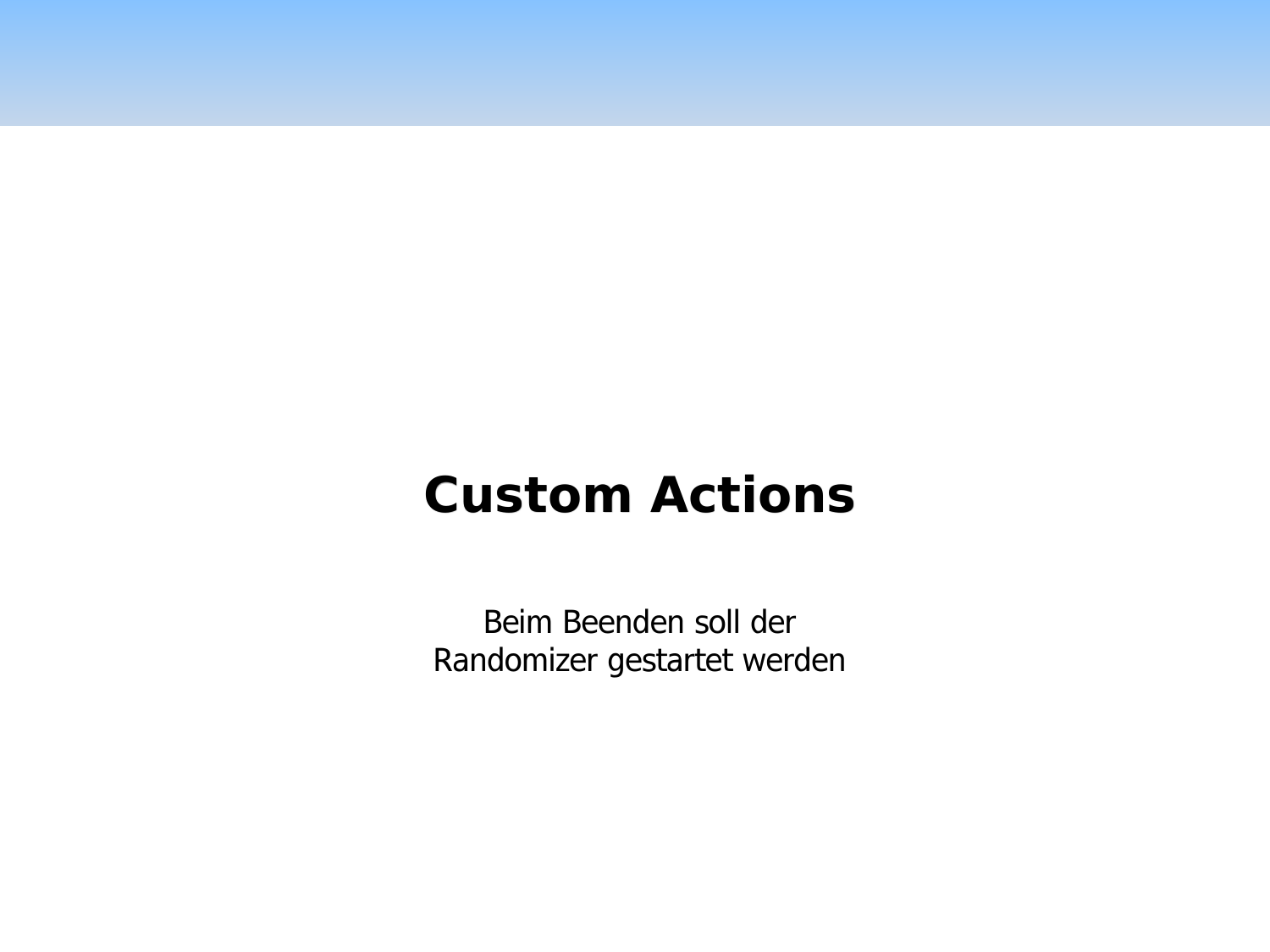

# Custom Actions
Beim Beenden soll der Randomizer gestartet werden